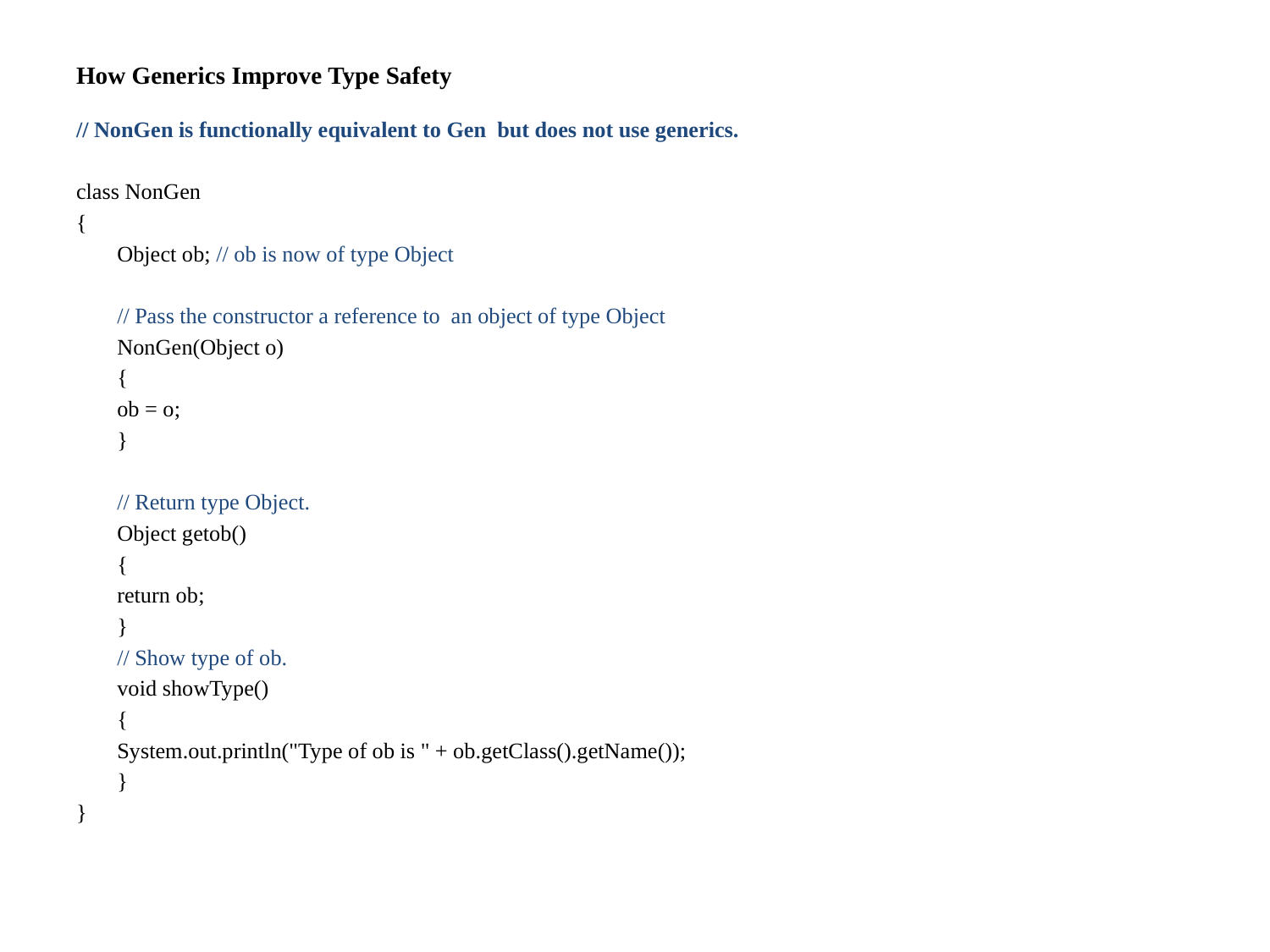

How Generics Improve Type Safety

// NonGen is functionally equivalent to Gen  but does not use generics.

class NonGen
{
	Object ob; // ob is now of type Object

	// Pass the constructor a reference to  an object of type Object
	NonGen(Object o)
	{
		ob = o;
	}

	// Return type Object.
	Object getob()
	{
		return ob;
	}
	// Show type of ob.
	void showType()
	{
		System.out.println("Type of ob is " + ob.getClass().getName());
	}
}